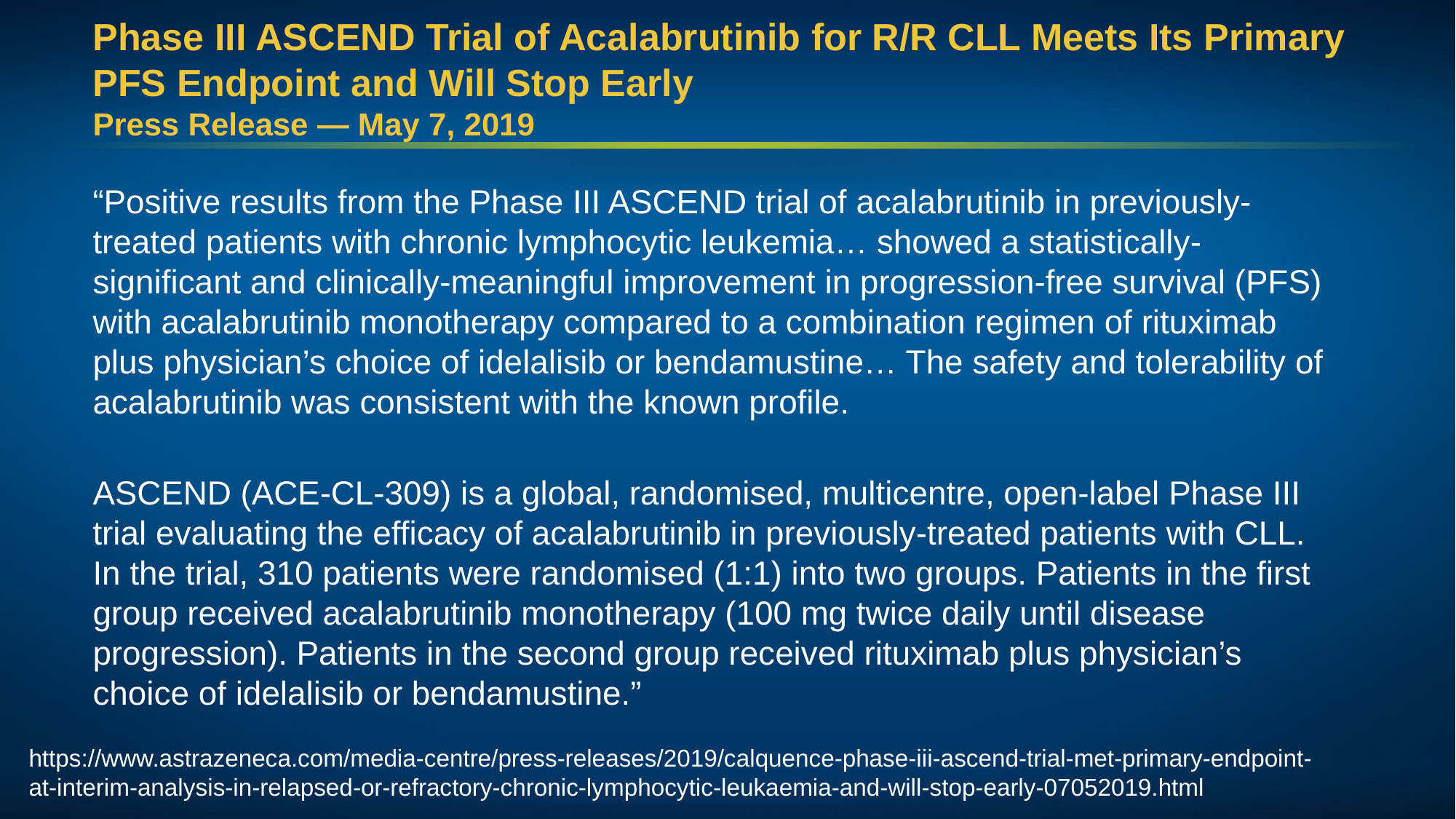

# Phase III ASCEND Trial of Acalabrutinib for R/R CLL Meets Its Primary PFS Endpoint and Will Stop Early Press Release — May 7, 2019
“Positive results from the Phase III ASCEND trial of acalabrutinib in previously-treated patients with chronic lymphocytic leukemia… showed a statistically-significant and clinically-meaningful improvement in progression-free survival (PFS) with acalabrutinib monotherapy compared to a combination regimen of rituximab plus physician’s choice of idelalisib or bendamustine… The safety and tolerability of acalabrutinib was consistent with the known profile.

ASCEND (ACE-CL-309) is a global, randomised, multicentre, open-label Phase III trial evaluating the efficacy of acalabrutinib in previously-treated patients with CLL. In the trial, 310 patients were randomised (1:1) into two groups. Patients in the first group received acalabrutinib monotherapy (100 mg twice daily until disease progression). Patients in the second group received rituximab plus physician’s choice of idelalisib or bendamustine.”

https://www.astrazeneca.com/media-centre/press-releases/2019/calquence-phase-iii-ascend-trial-met-primary-endpoint-at-interim-analysis-in-relapsed-or-refractory-chronic-lymphocytic-leukaemia-and-will-stop-early-07052019.html